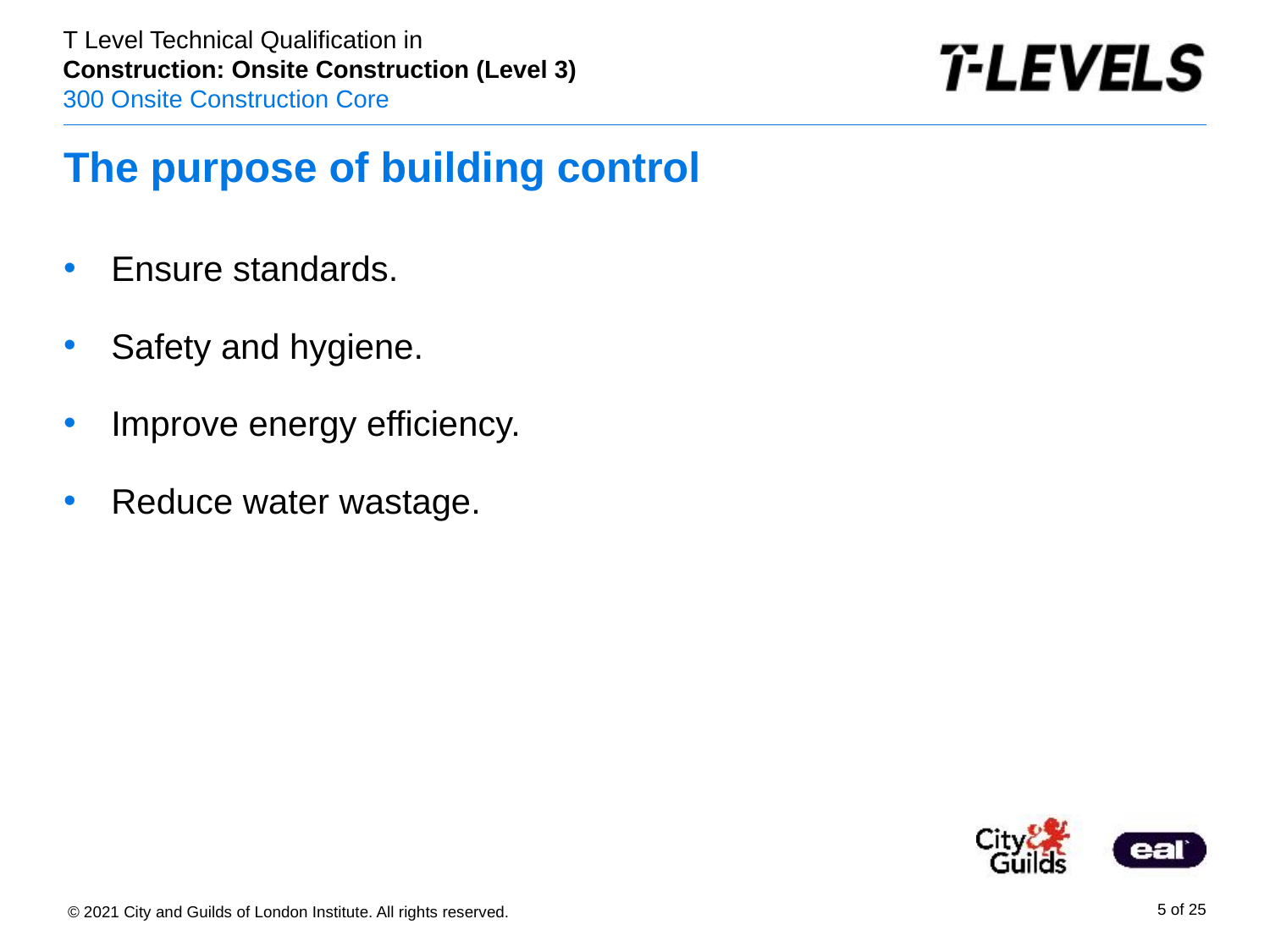

# The purpose of building control
Ensure standards.
Safety and hygiene.
Improve energy efficiency.
Reduce water wastage.